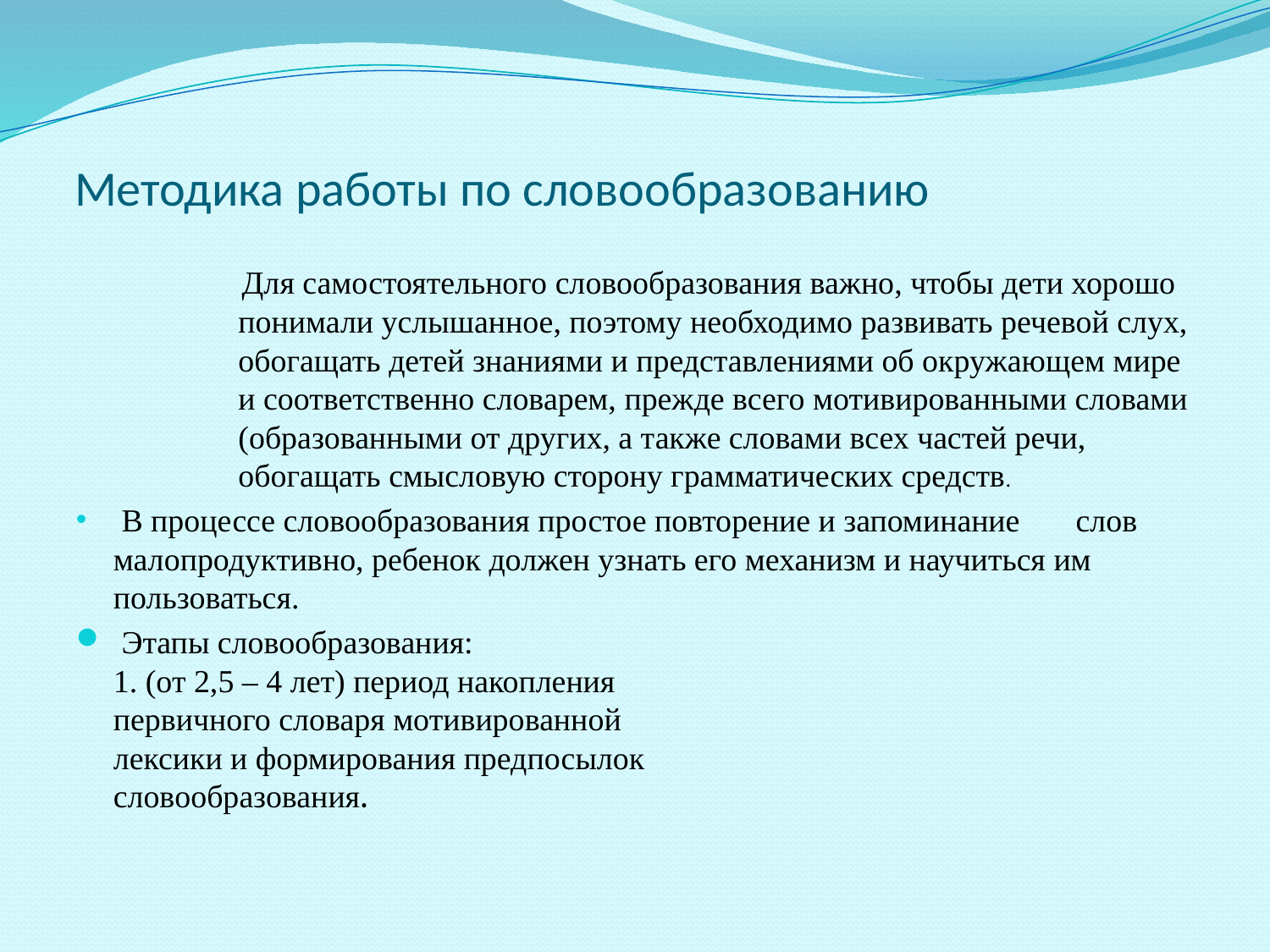

# Методика работы по словообразованию
    Для самостоятельного словообразования важно, чтобы дети хорошо   понимали услышанное, поэтому необходимо развивать речевой слух, обогащать детей знаниями и представлениями об окружающем мире и соответственно словарем, прежде всего мотивированными словами (образованными от других, а также словами всех частей речи, обогащать смысловую сторону грамматических средств.
 В процессе словообразования простое повторение и запоминание       слов малопродуктивно, ребенок должен узнать его механизм и научиться им пользоваться.
 Этапы словообразования:
1. (от 2,5 – 4 лет) период накопления
первичного словаря мотивированной
лексики и формирования предпосылок
словообразования.